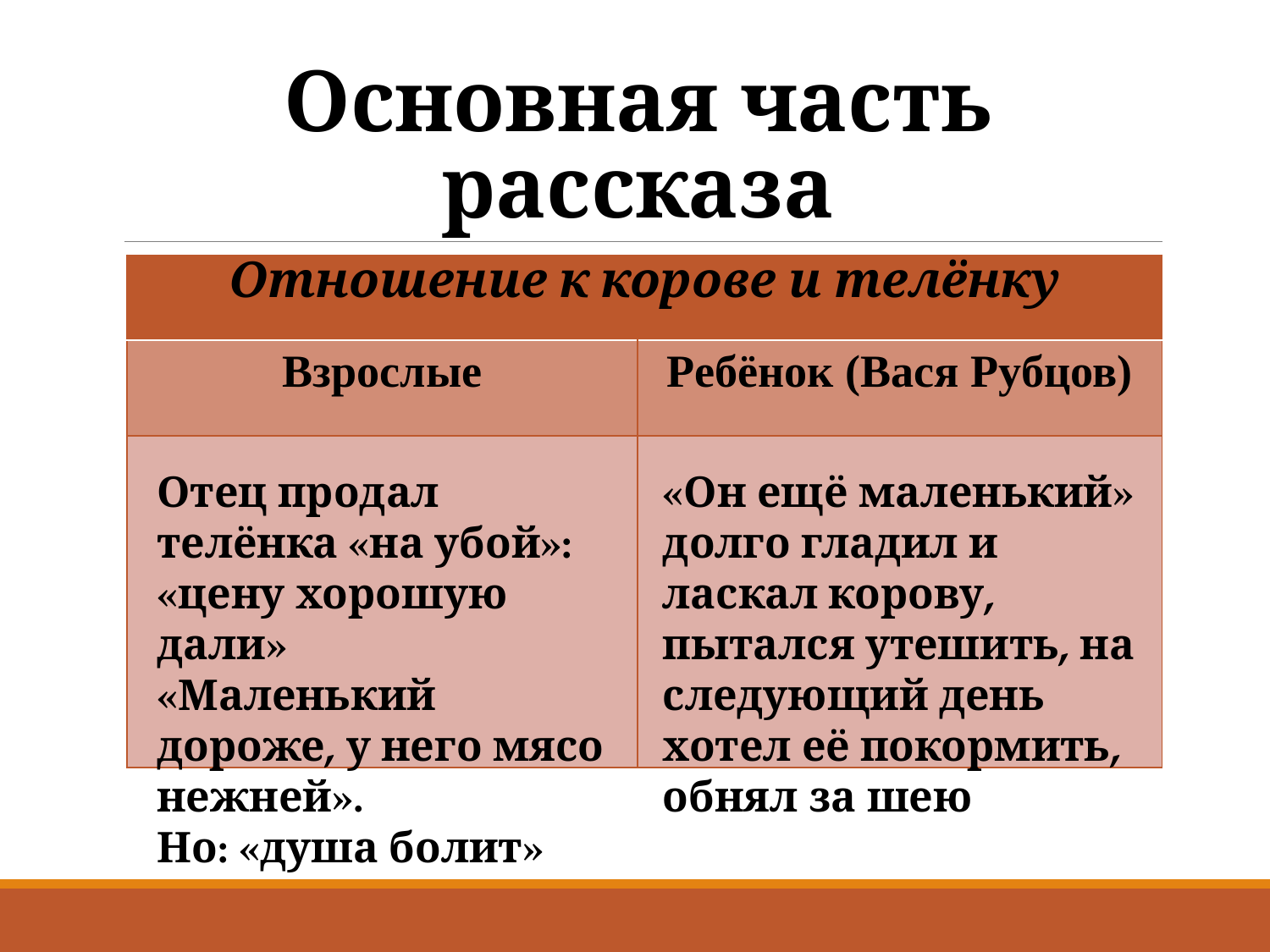

# Основная часть рассказа
| Отношение к корове и телёнку |  |
| --- | --- |
| Взрослые | Ребёнок (Вася Рубцов) |
|  |  |
Отец продал телёнка «на убой»: «цену хорошую дали»
«Маленький дороже, у него мясо нежней».
Но: «душа болит»
«Он ещё маленький»
долго гладил и ласкал корову, пытался утешить, на следующий день хотел её покормить, обнял за шею